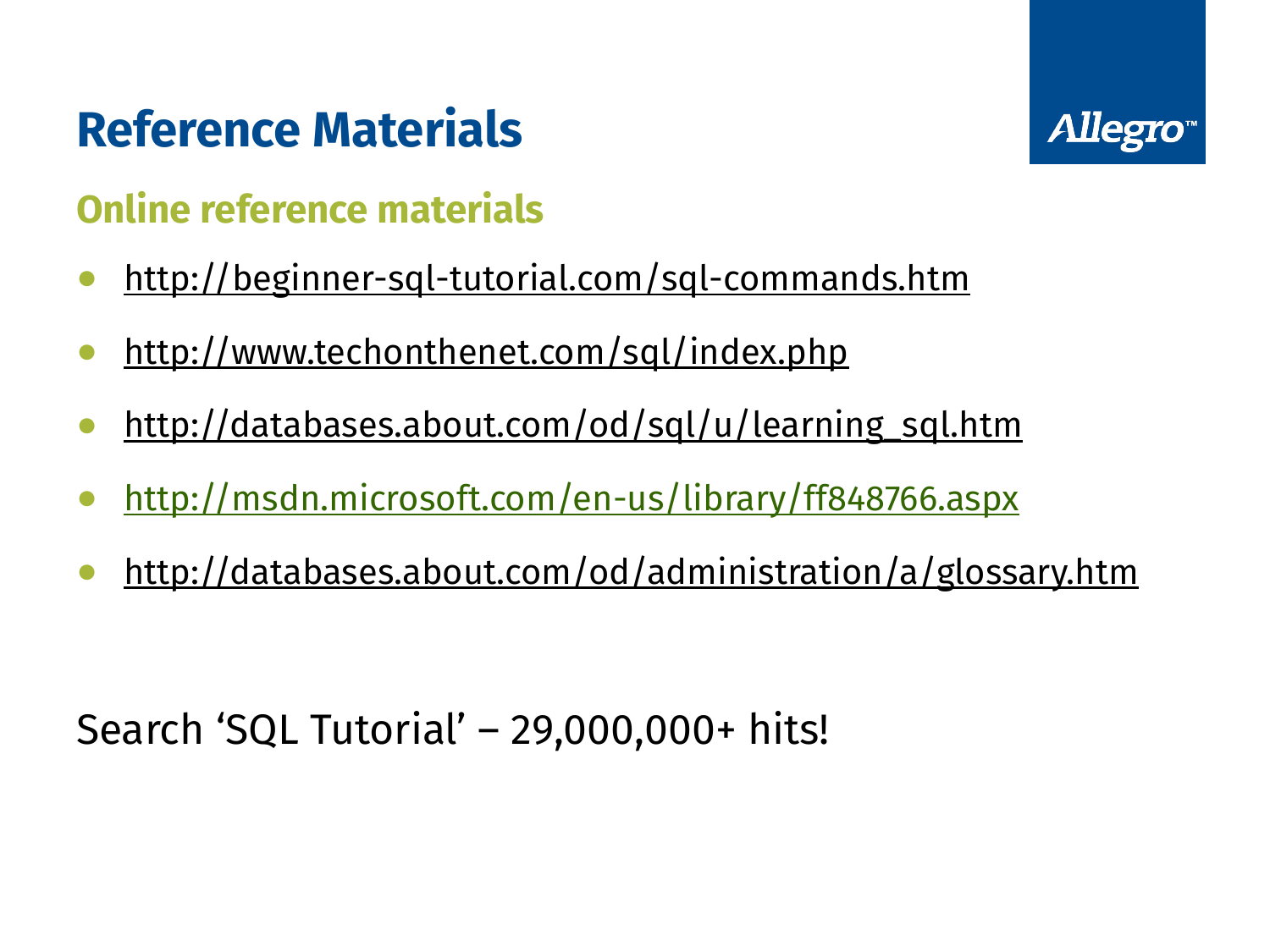

# Reference Materials
Online reference materials
http://beginner-sql-tutorial.com/sql-commands.htm
http://www.techonthenet.com/sql/index.php
http://databases.about.com/od/sql/u/learning_sql.htm
http://msdn.microsoft.com/en-us/library/ff848766.aspx
http://databases.about.com/od/administration/a/glossary.htm

Search ‘SQL Tutorial’ – 29,000,000+ hits!